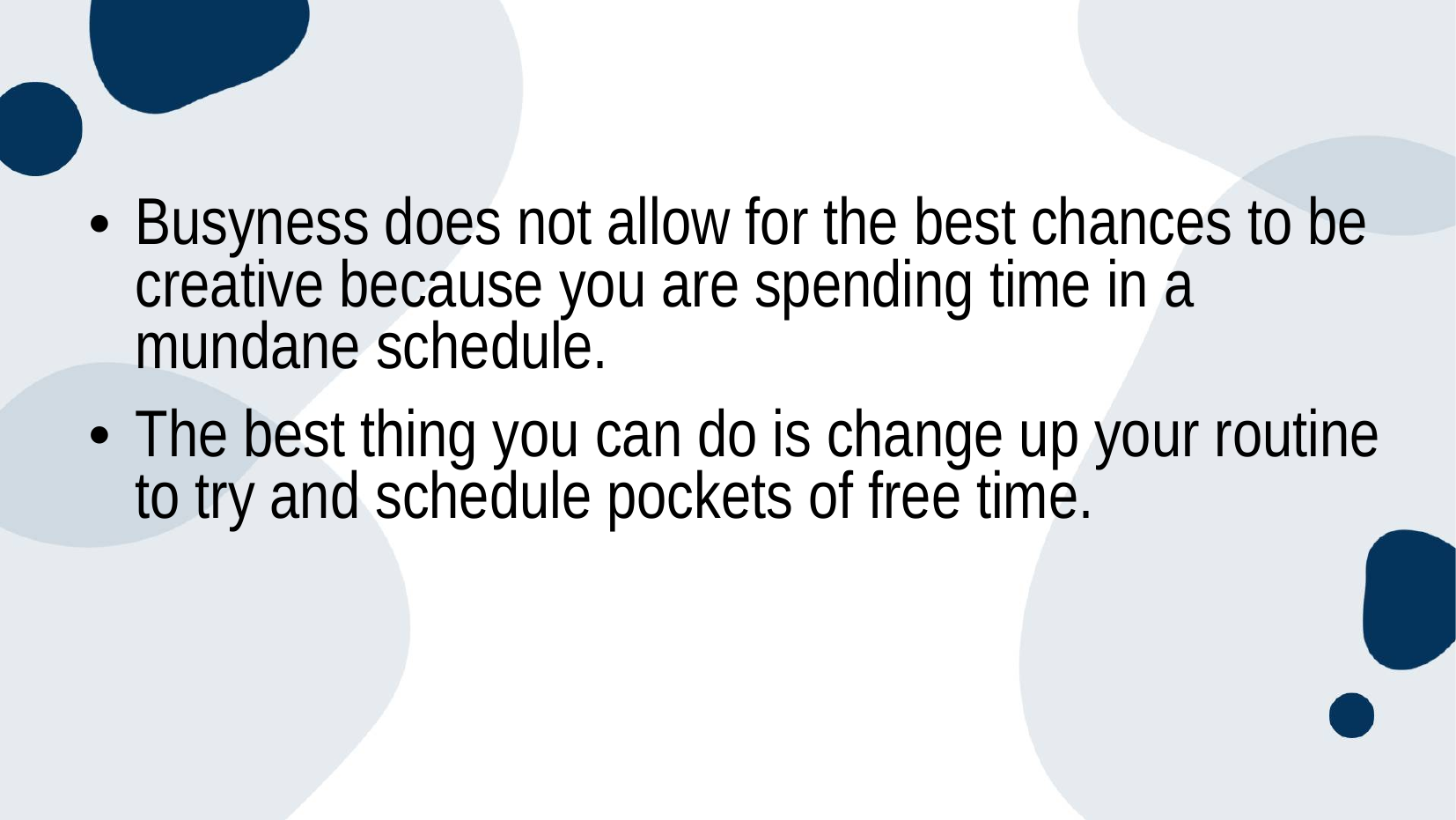

Busyness does not allow for the best chances to be creative because you are spending time in a mundane schedule.
The best thing you can do is change up your routine to try and schedule pockets of free time.